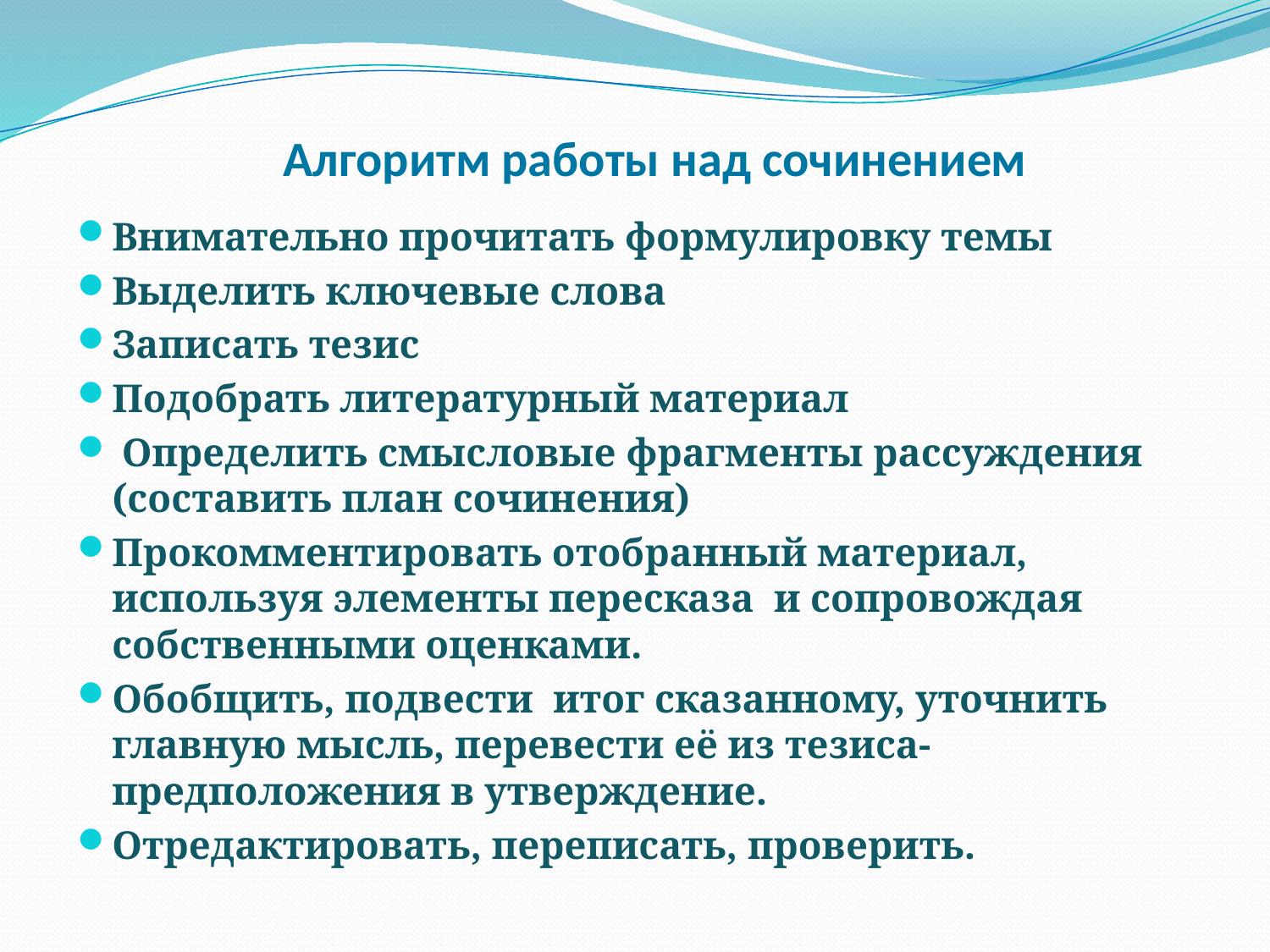

# Алгоритм работы над сочинением
Внимательно прочитать формулировку темы
Выделить ключевые слова
Записать тезис
Подобрать литературный материал
 Определить смысловые фрагменты рассуждения (составить план сочинения)
Прокомментировать отобранный материал, используя элементы пересказа  и сопровождая собственными оценками.
Обобщить, подвести  итог сказанному, уточнить главную мысль, перевести её из тезиса-предположения в утверждение.
Отредактировать, переписать, проверить.